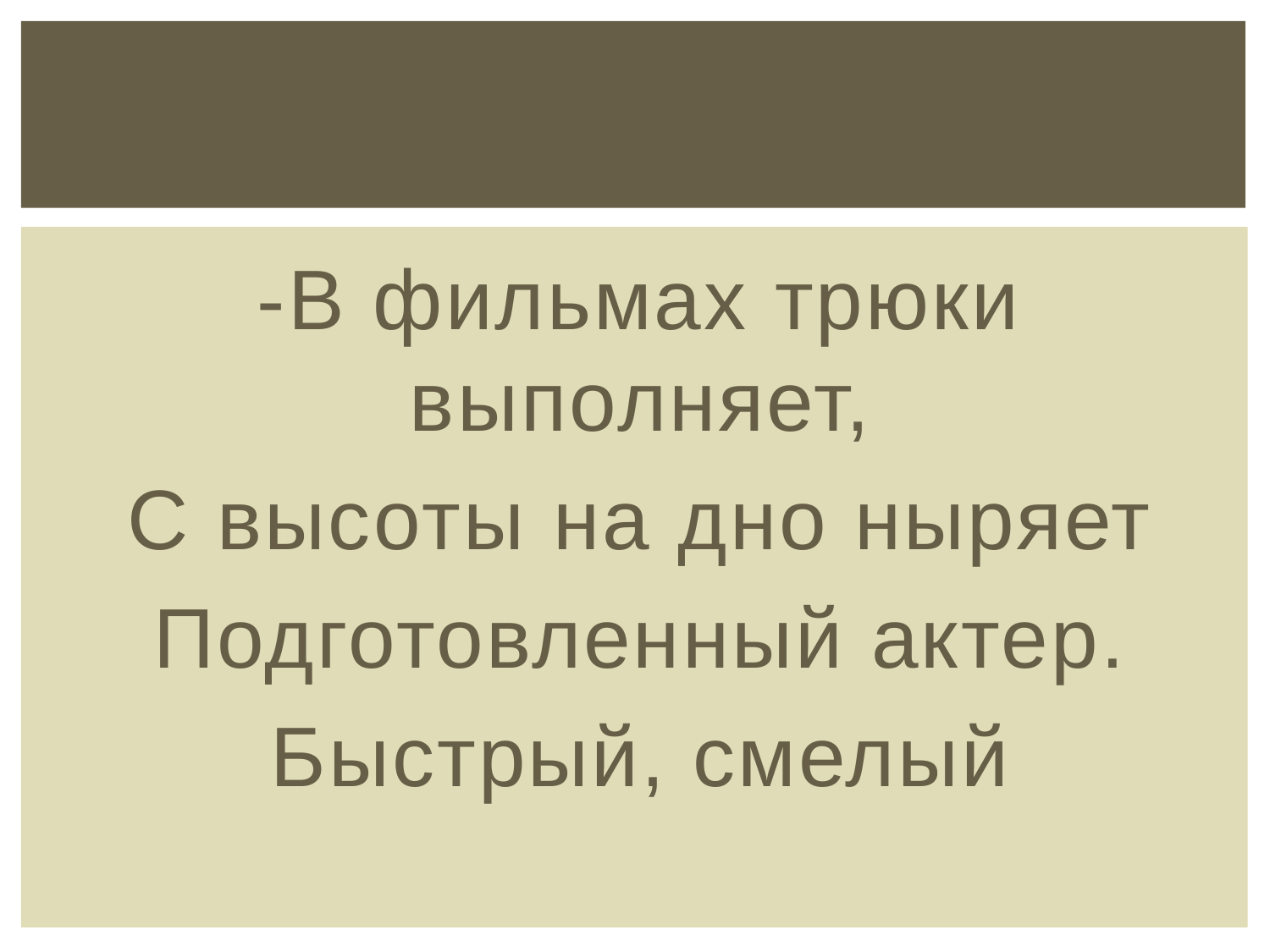

#
-В фильмах трюки выполняет,
С высоты на дно ныряет
Подготовленный актер.
Быстрый, смелый